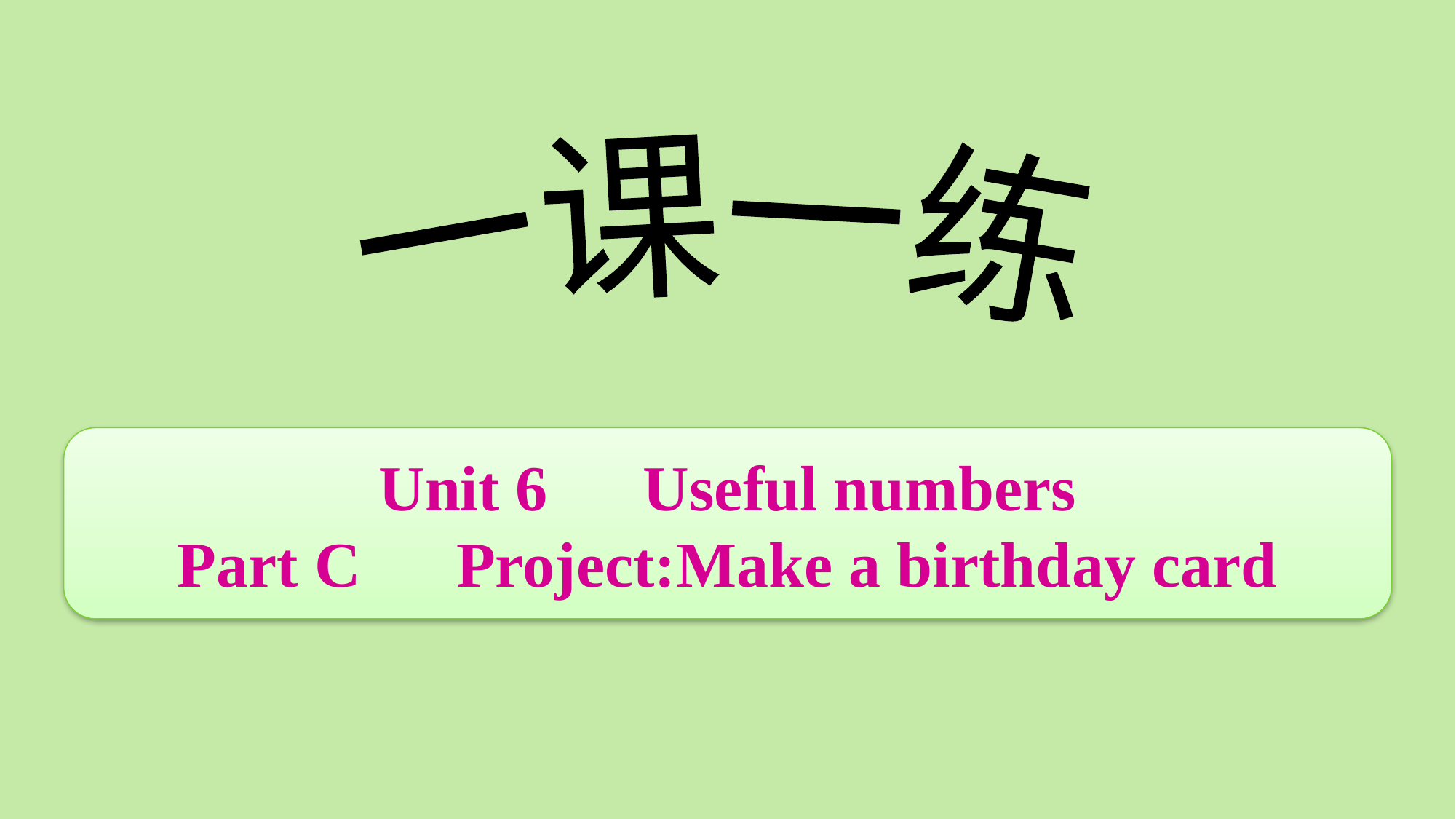

Unit 6　Useful numbers
Part C　Project:Make a birthday card